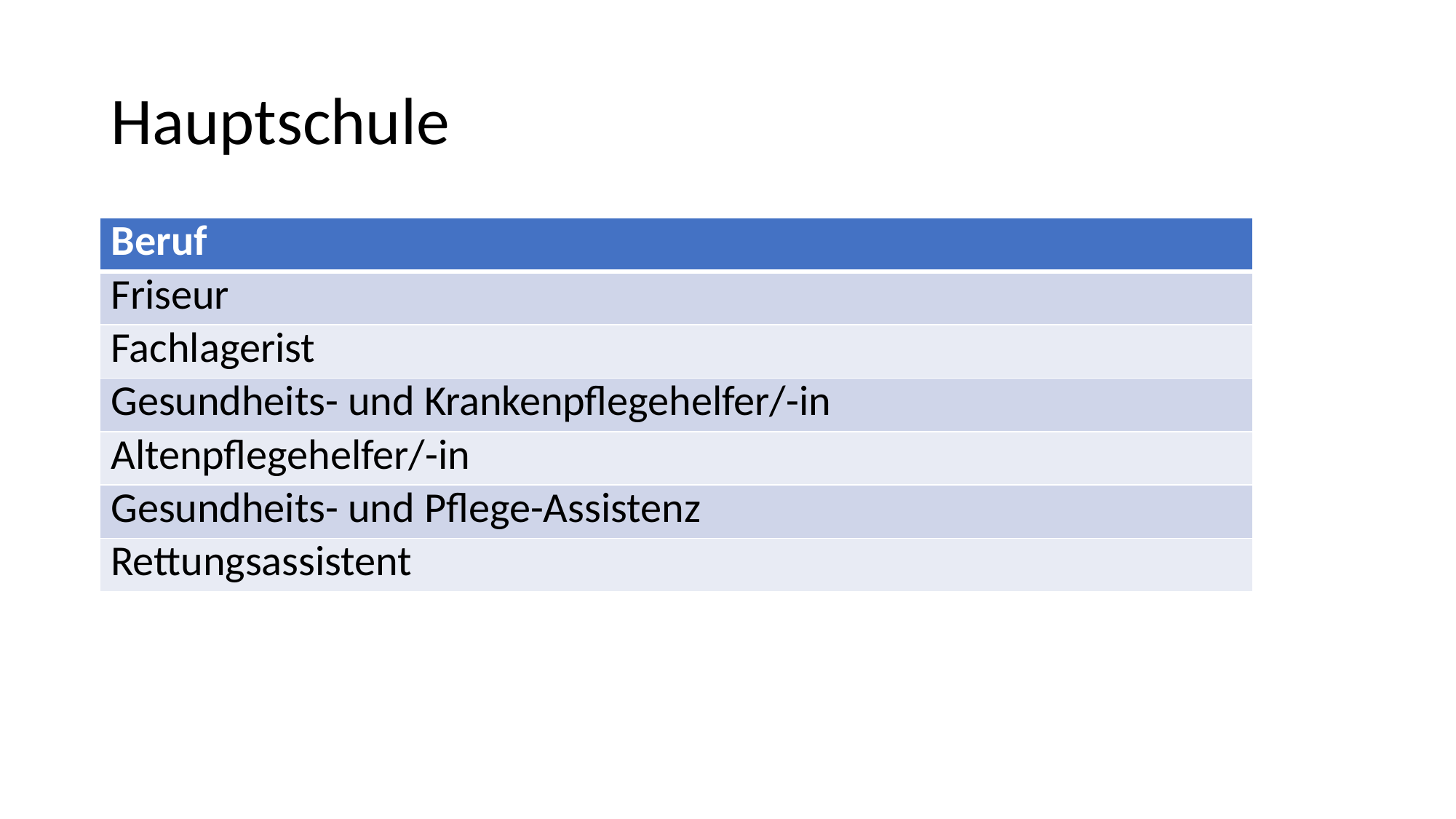

# Hauptschule
| Beruf |
| --- |
| Friseur |
| Fachlagerist |
| Gesundheits- und Krankenpflegehelfer/-in |
| Altenpflegehelfer/-in |
| Gesundheits- und Pflege-Assistenz |
| Rettungsassistent |